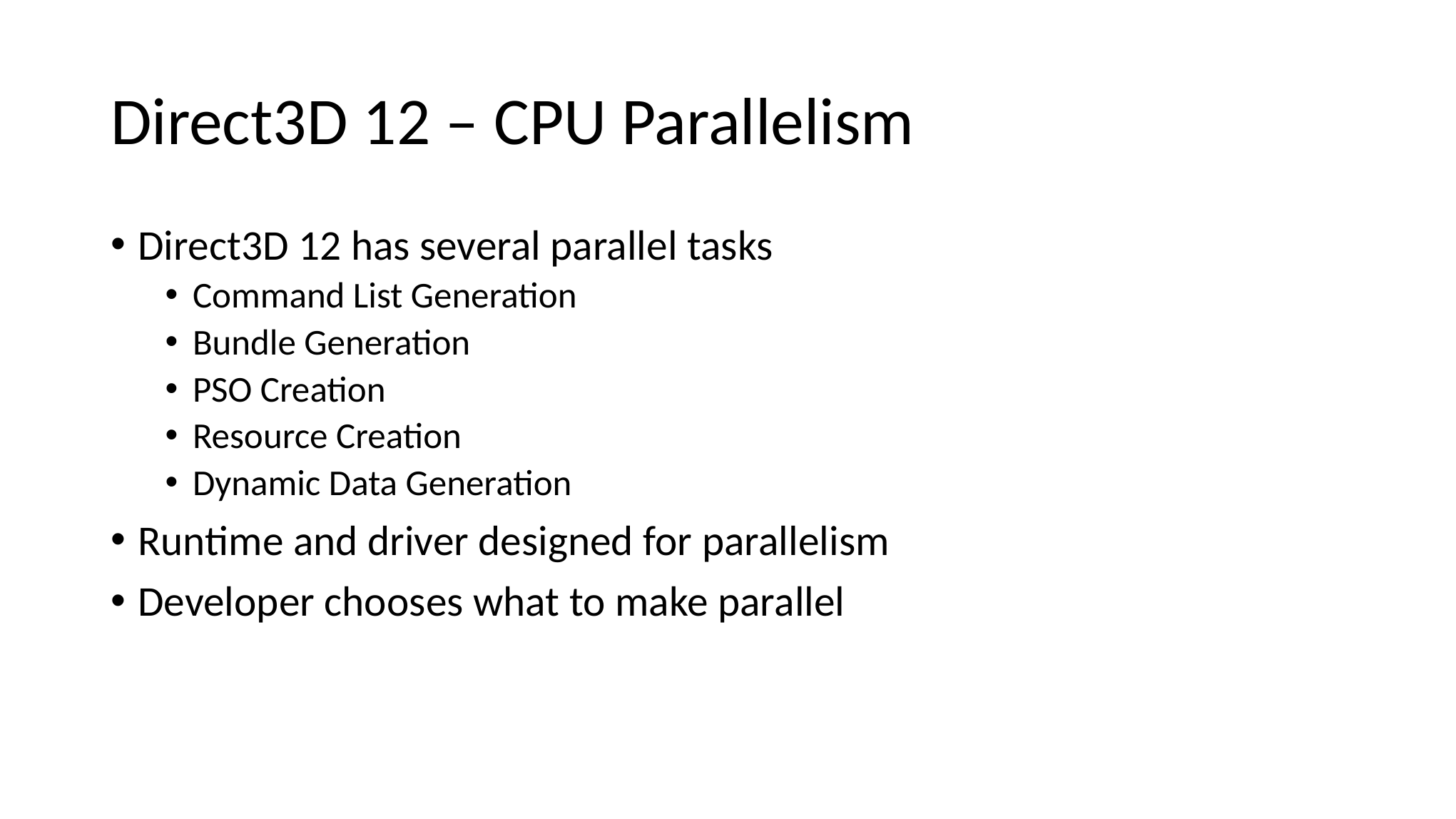

# Direct3D 12 – CPU Parallelism
Direct3D 12 has several parallel tasks
Command List Generation
Bundle Generation
PSO Creation
Resource Creation
Dynamic Data Generation
Runtime and driver designed for parallelism
Developer chooses what to make parallel